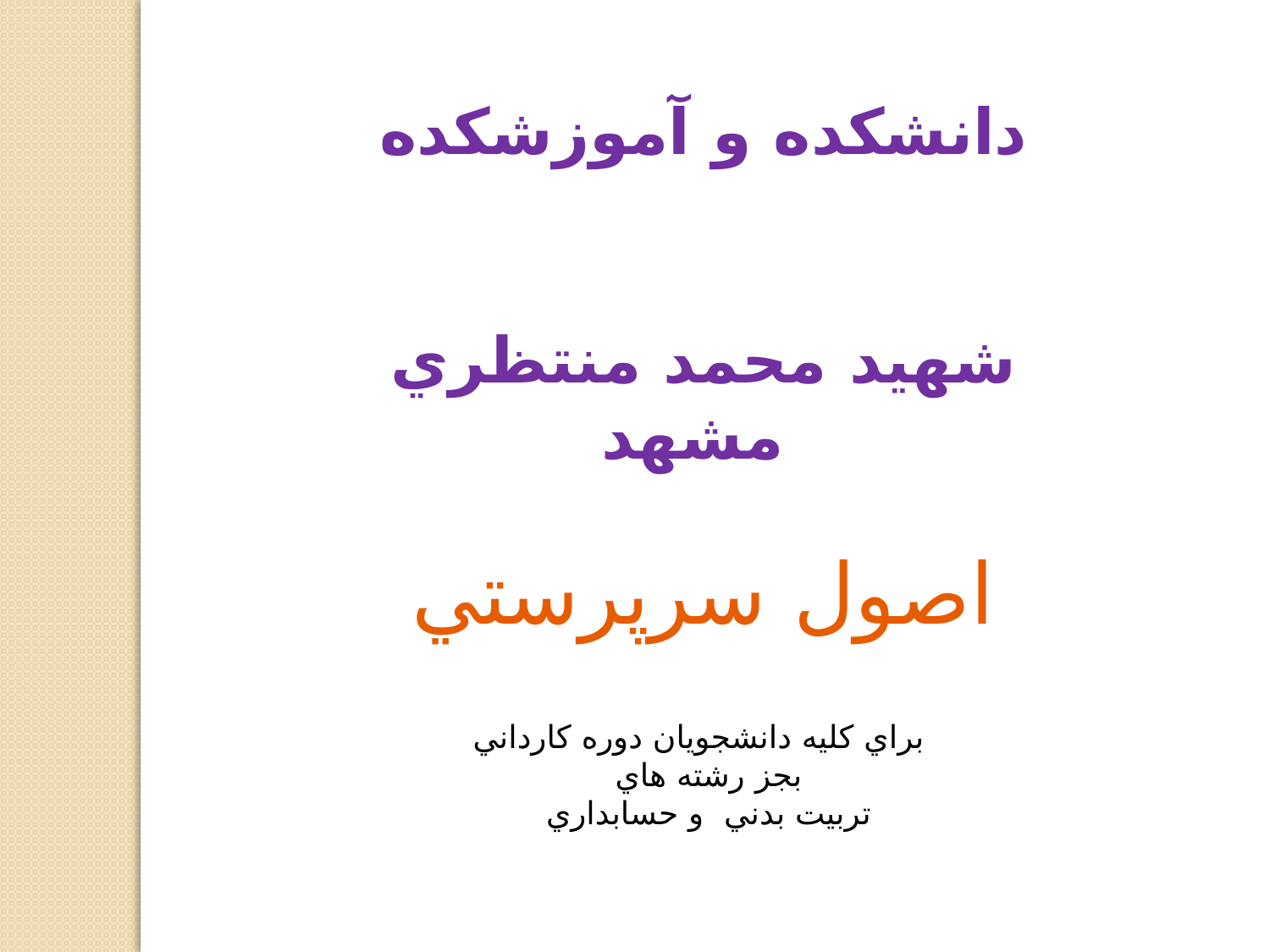

دانشكده و آموزشكده

شهيد محمد منتظري
 مشهد

اصول سرپرستي

براي كليه دانشجويان دوره كارداني
 بجز رشته هاي
 تربيت بدني  و حسابداري